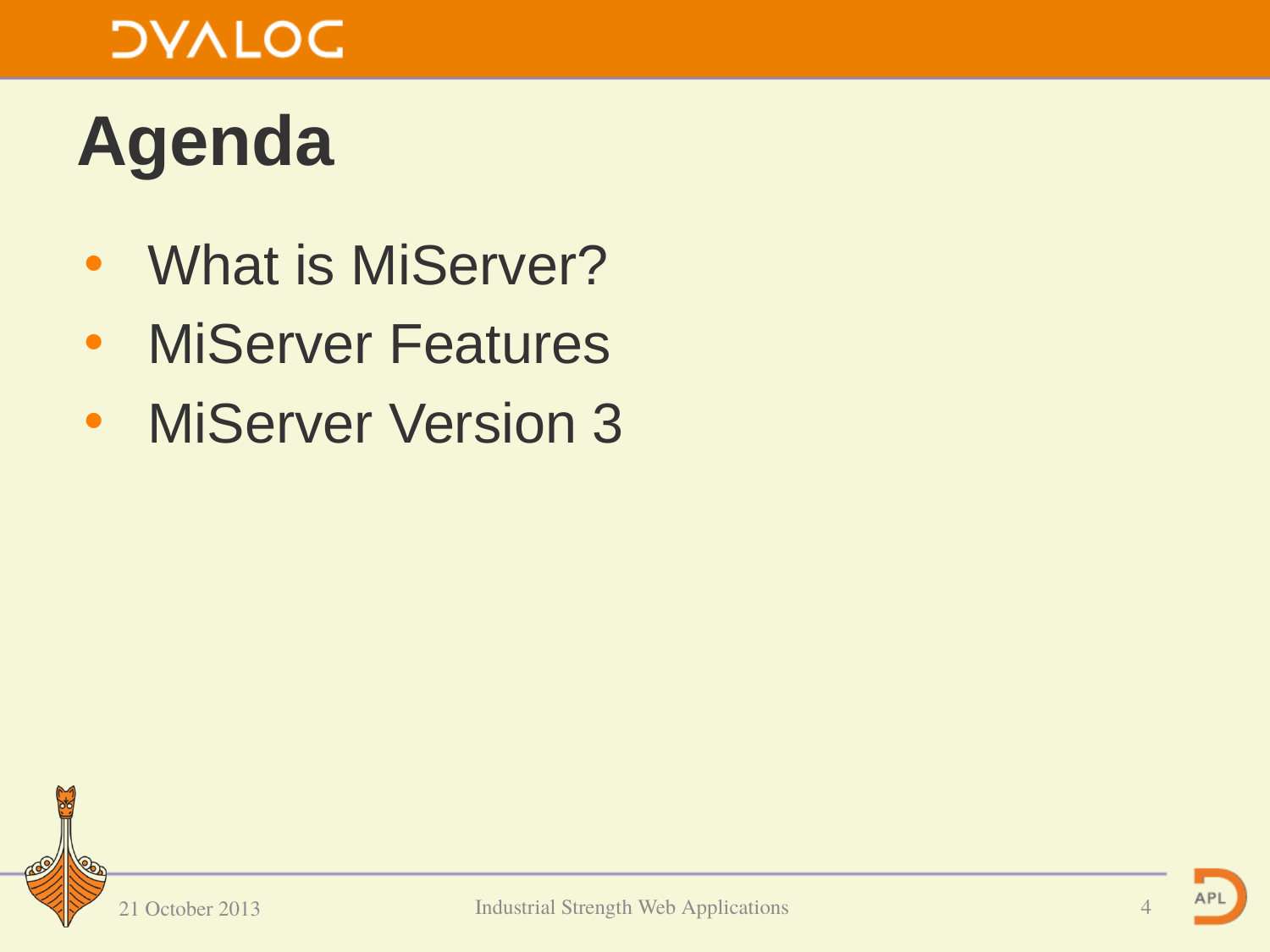

# Agenda
What is MiServer?
MiServer Features
MiServer Version 3

21 October 2013
 Industrial Strength Web Applications
4